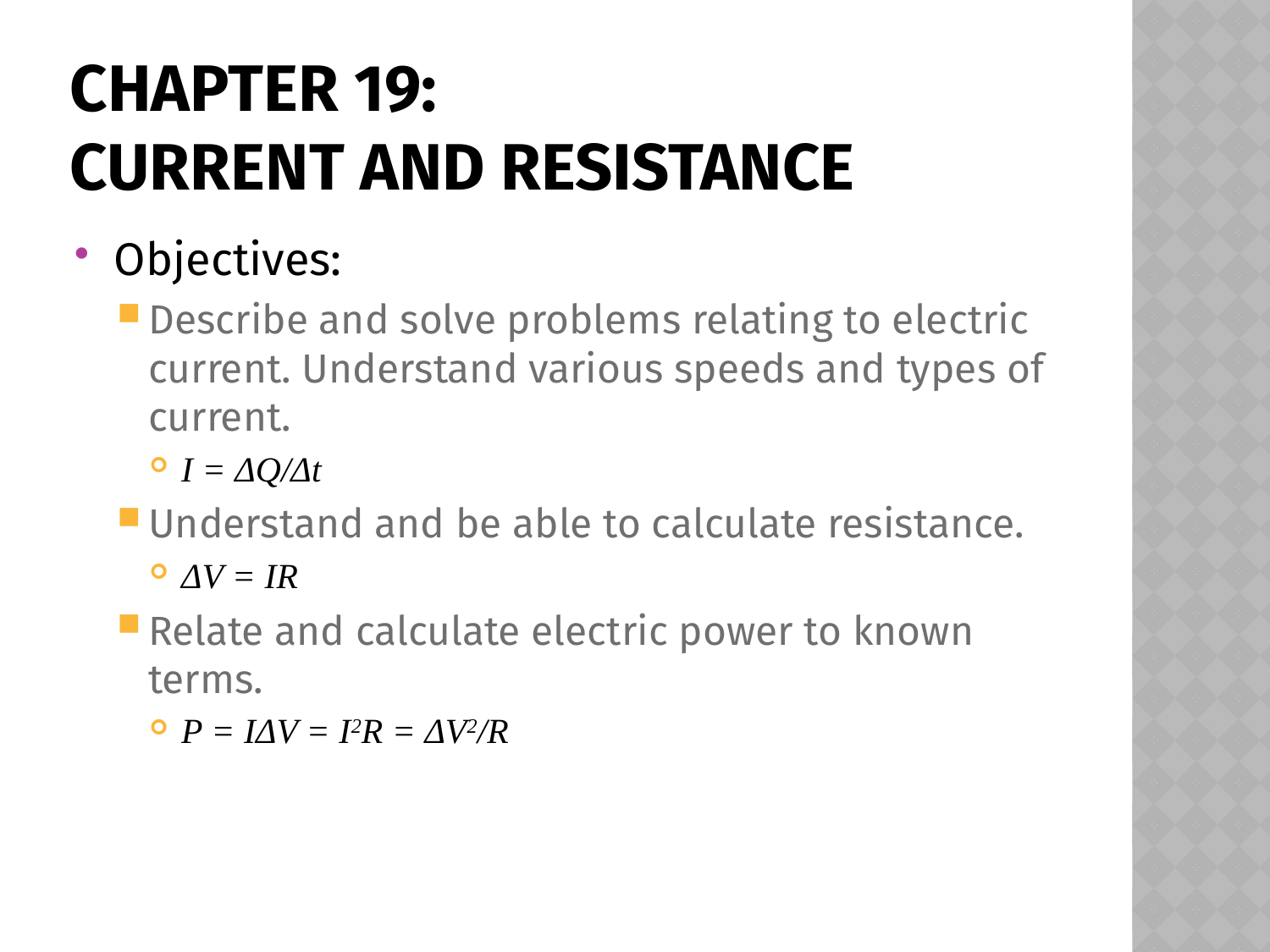

# Chapter 19: Current and Resistance
Objectives:
Describe and solve problems relating to electric current. Understand various speeds and types of current.
I = ΔQ/Δt
Understand and be able to calculate resistance.
ΔV = IR
Relate and calculate electric power to known terms.
P = IΔV = I2R = ΔV2/R